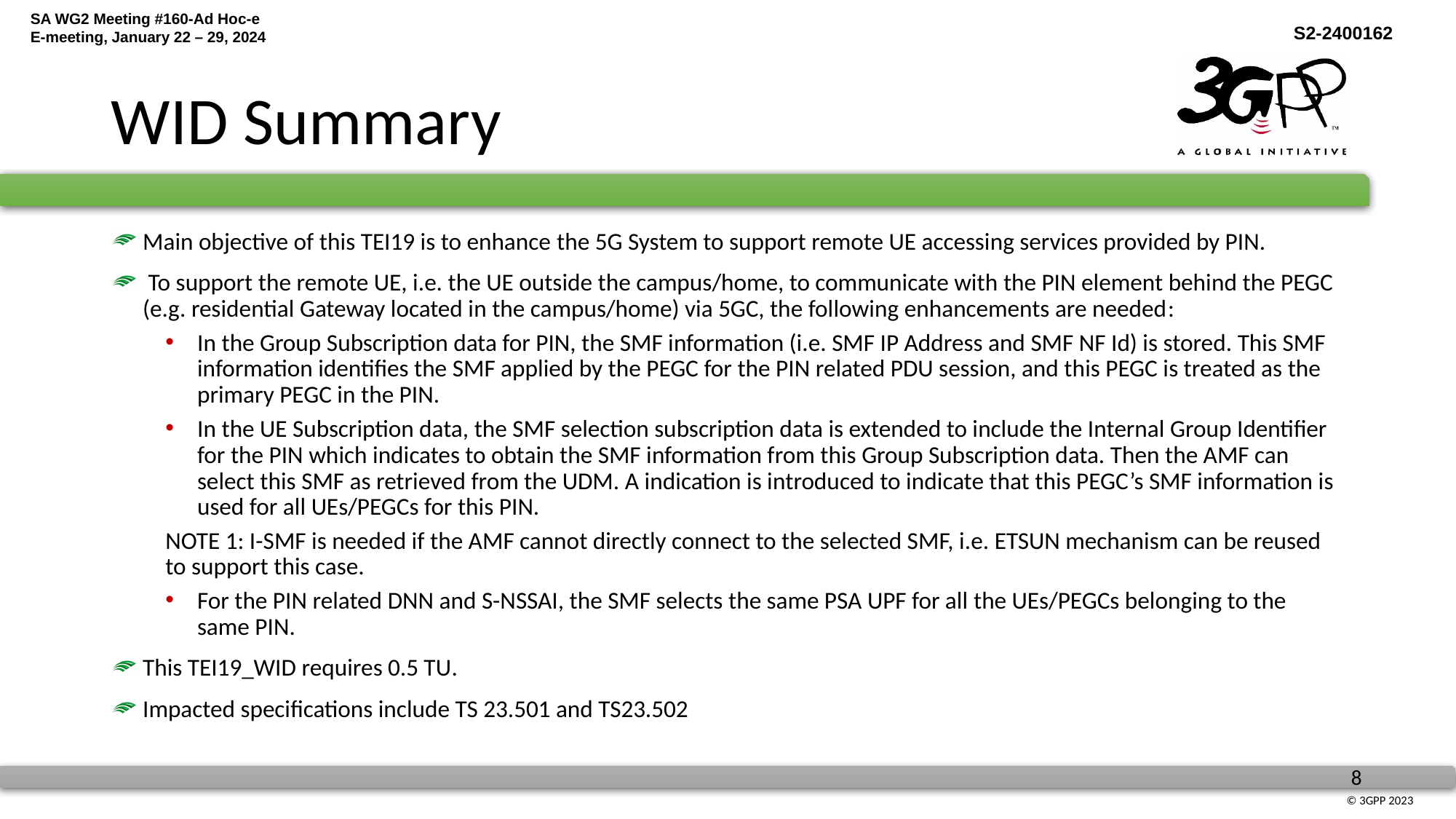

# WID Summary
Main objective of this TEI19 is to enhance the 5G System to support remote UE accessing services provided by PIN.
 To support the remote UE, i.e. the UE outside the campus/home, to communicate with the PIN element behind the PEGC (e.g. residential Gateway located in the campus/home) via 5GC, the following enhancements are needed:
In the Group Subscription data for PIN, the SMF information (i.e. SMF IP Address and SMF NF Id) is stored. This SMF information identifies the SMF applied by the PEGC for the PIN related PDU session, and this PEGC is treated as the primary PEGC in the PIN.
In the UE Subscription data, the SMF selection subscription data is extended to include the Internal Group Identifier for the PIN which indicates to obtain the SMF information from this Group Subscription data. Then the AMF can select this SMF as retrieved from the UDM. A indication is introduced to indicate that this PEGC’s SMF information is used for all UEs/PEGCs for this PIN.
NOTE 1: I-SMF is needed if the AMF cannot directly connect to the selected SMF, i.e. ETSUN mechanism can be reused to support this case.
For the PIN related DNN and S-NSSAI, the SMF selects the same PSA UPF for all the UEs/PEGCs belonging to the same PIN.
This TEI19_WID requires 0.5 TU.
Impacted specifications include TS 23.501 and TS23.502